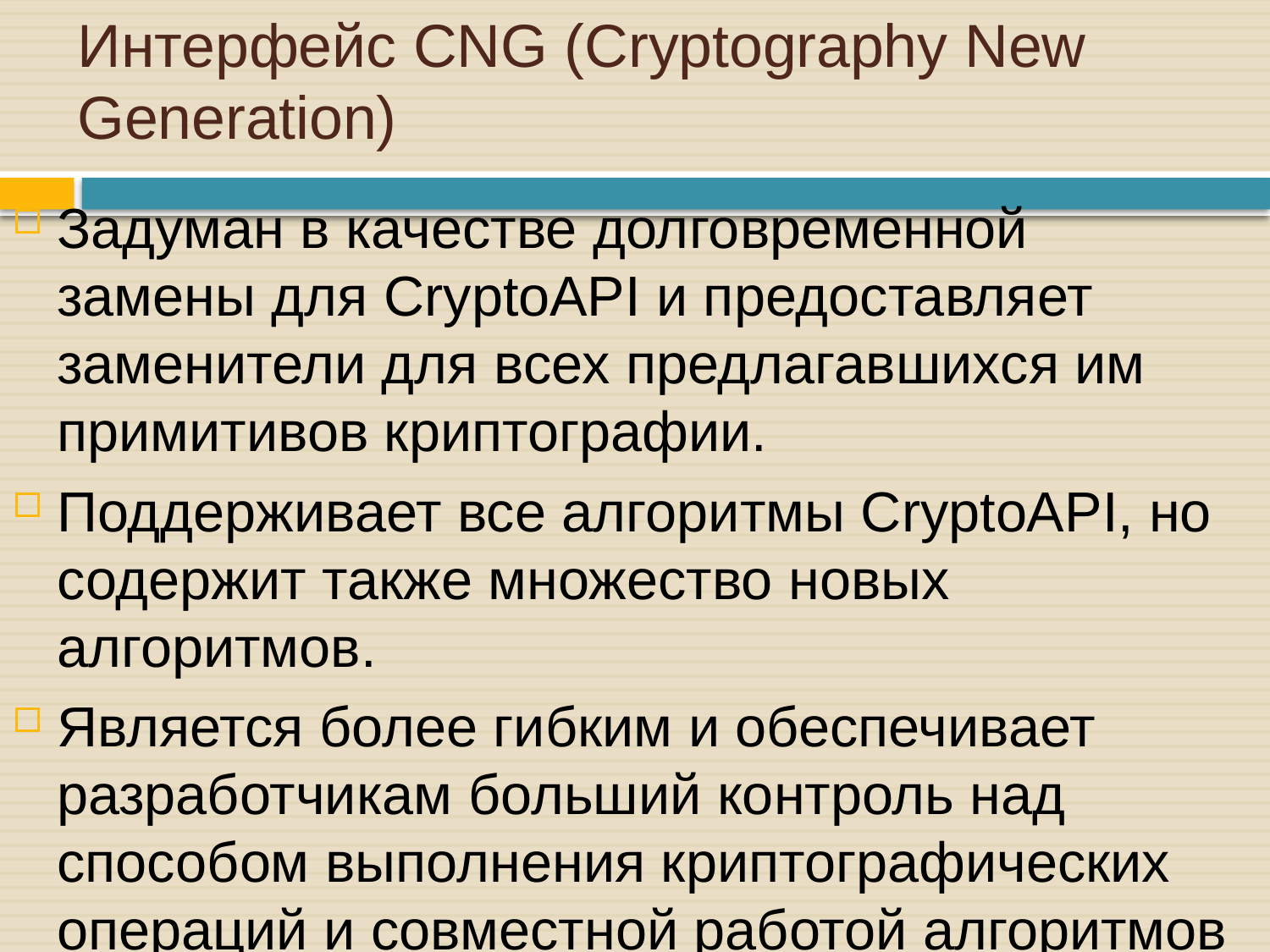

# Интерфейс CNG (Cryptography New Generation)
Задуман в качестве долговременной замены для CryptoAPI и предоставляет заменители для всех предлагавшихся им примитивов криптографии.
Поддерживает все алгоритмы CryptoAPI, но содержит также множество новых алгоритмов.
Является более гибким и обеспечивает разработчикам больший контроль над способом выполнения криптографических операций и совместной работой алгоритмов при выполнении различных операций.